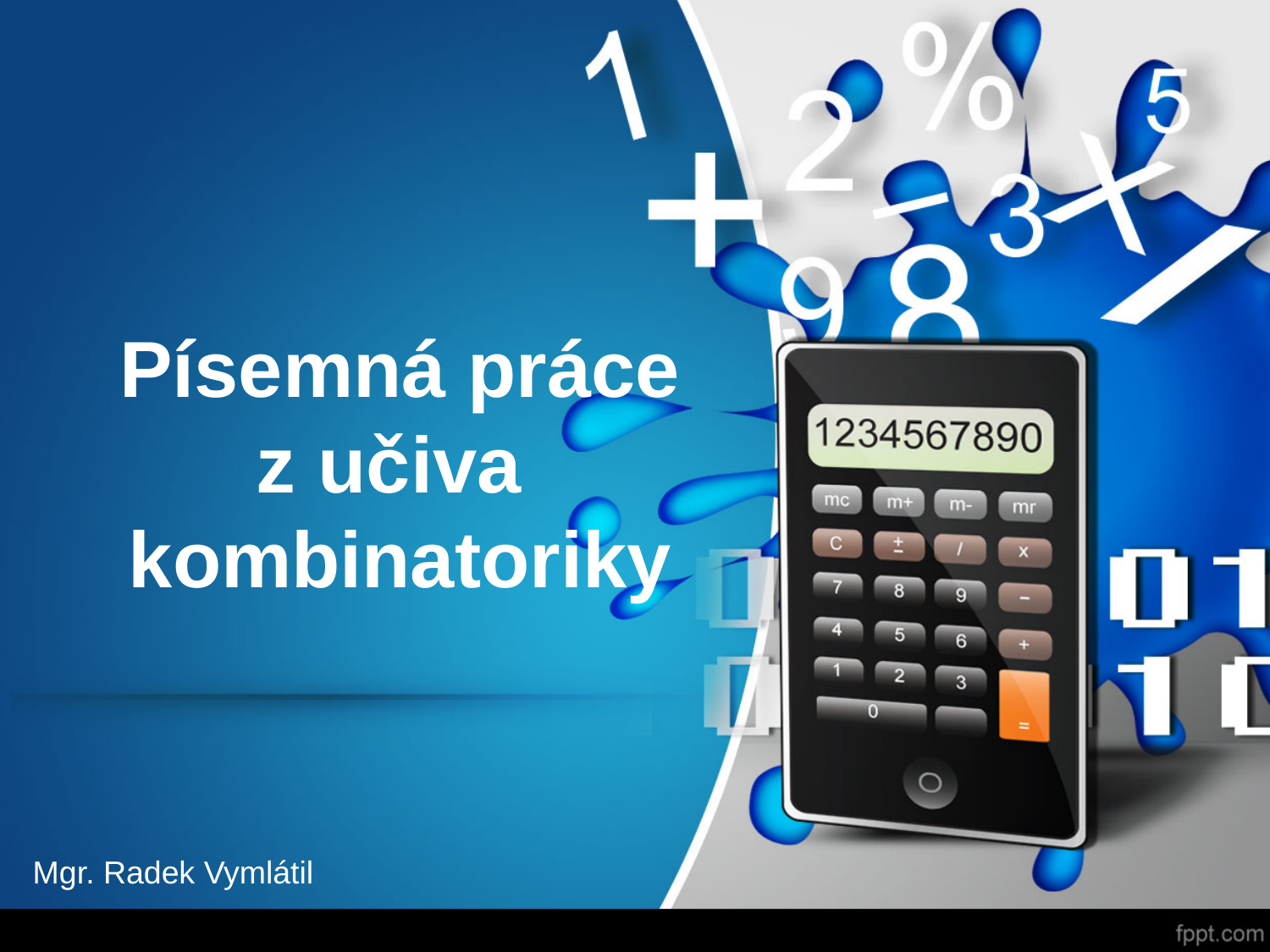

# Písemná práce z učiva kombinatoriky
Mgr. Radek Vymlátil